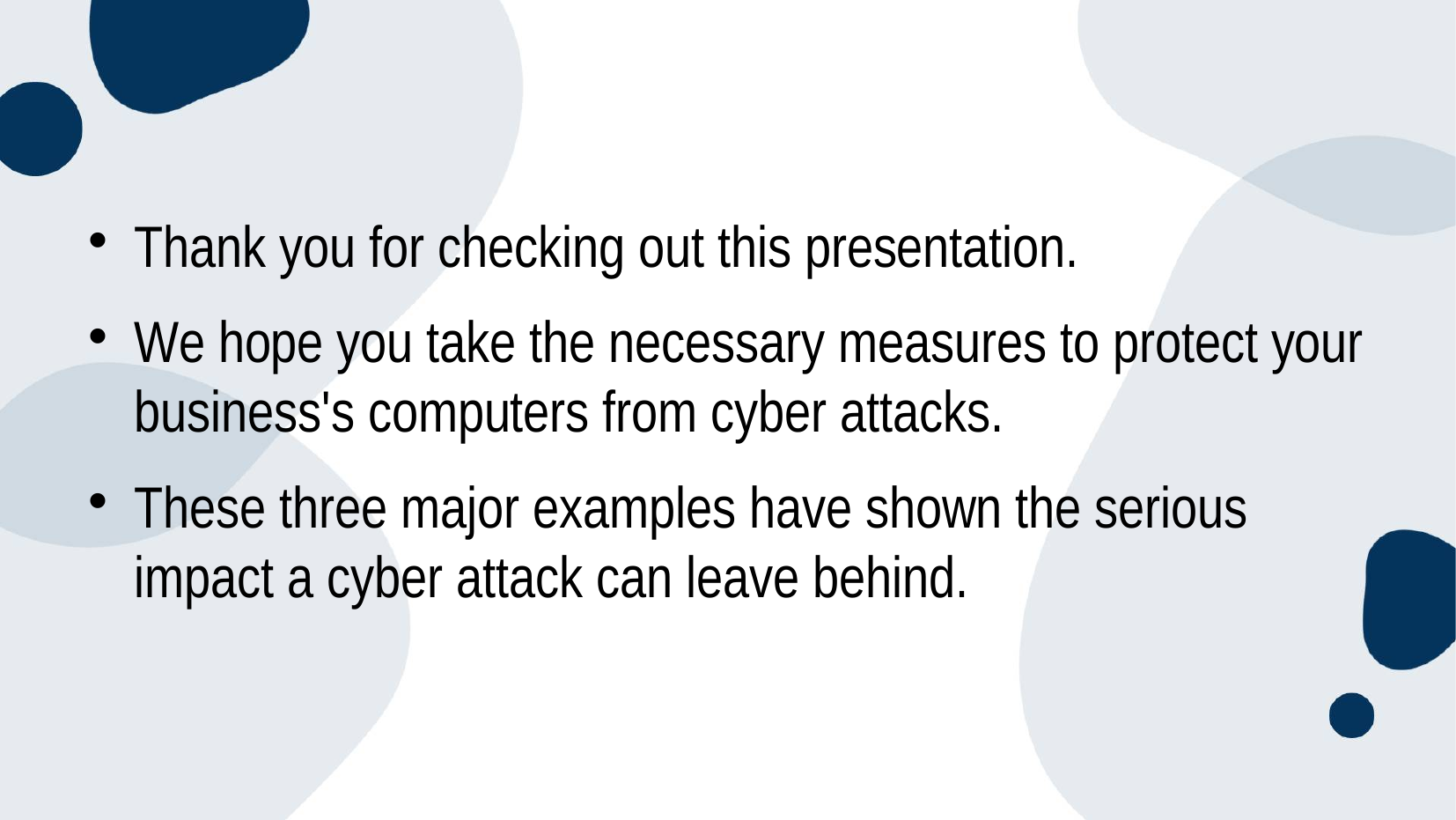

#
Thank you for checking out this presentation.
We hope you take the necessary measures to protect your business's computers from cyber attacks.
These three major examples have shown the serious impact a cyber attack can leave behind.